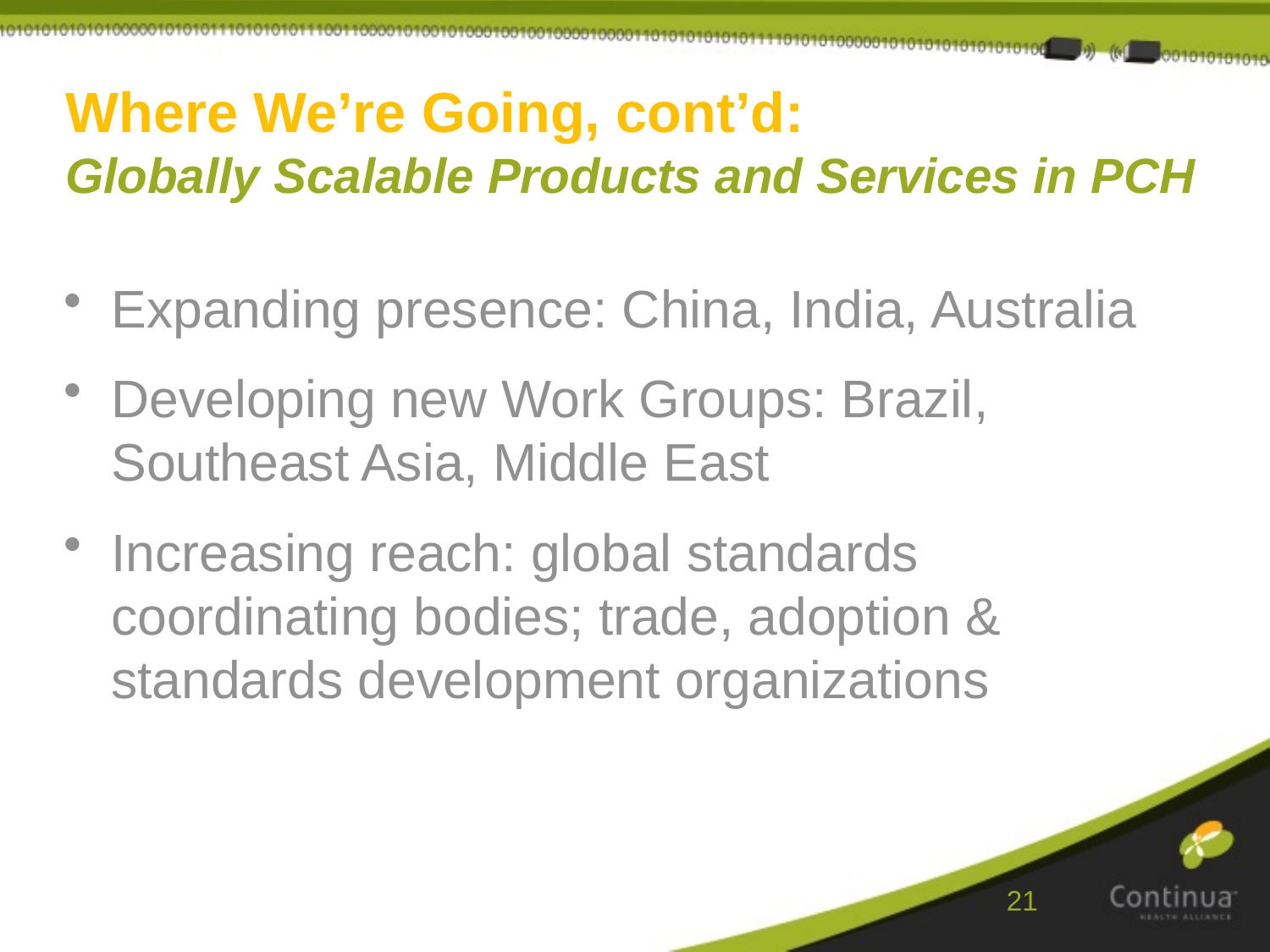

Where We’re Going, cont’d:
Globally Scalable Products and Services in PCH
Expanding presence: China, India, Australia
Developing new Work Groups: Brazil, Southeast Asia, Middle East
Increasing reach: global standards coordinating bodies; trade, adoption & standards development organizations